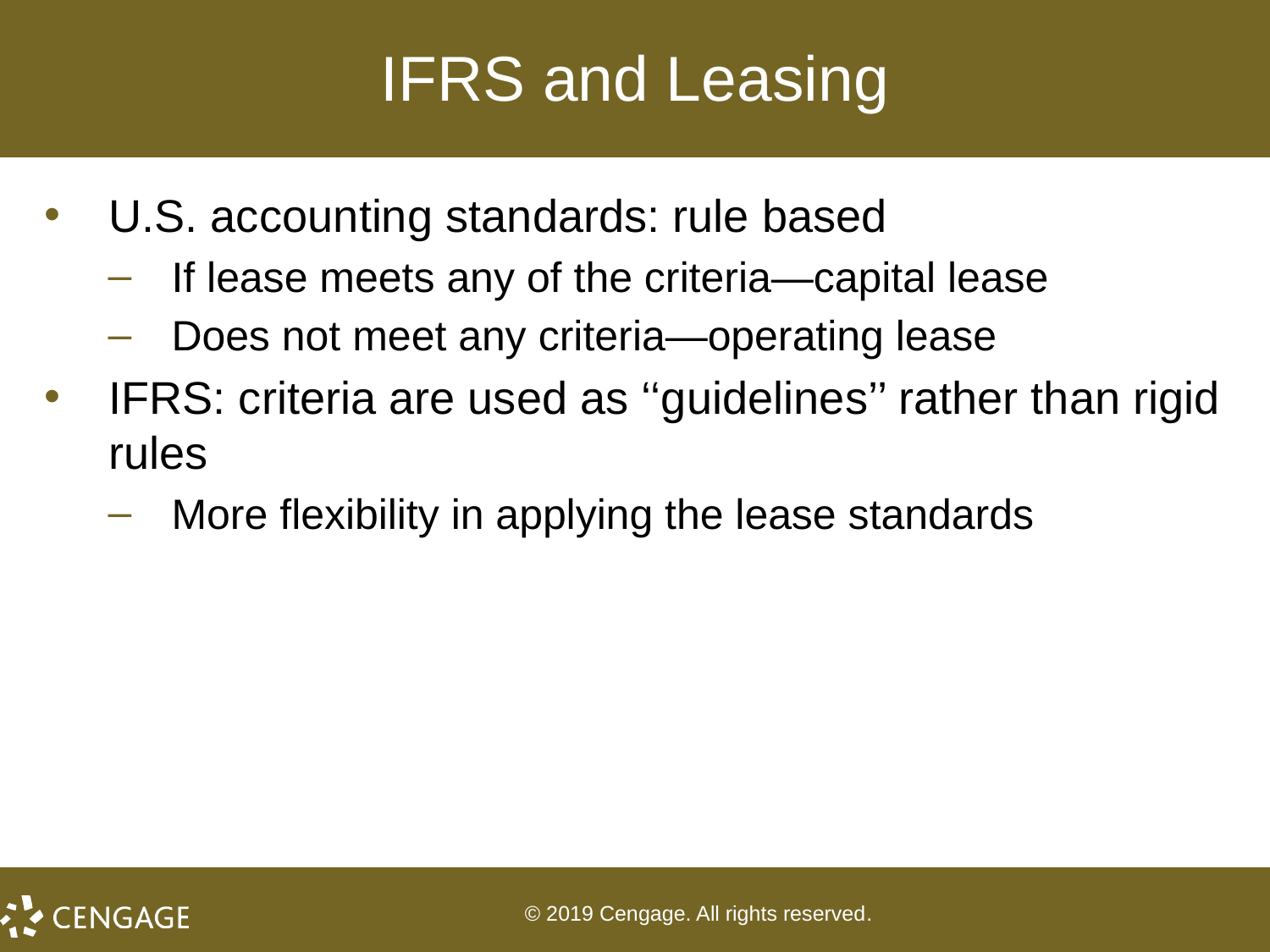

# IFRS and Leasing
U.S. accounting standards: rule based
If lease meets any of the criteria—capital lease
Does not meet any criteria—operating lease
IFRS: criteria are used as ‘‘guidelines’’ rather than rigid rules
More flexibility in applying the lease standards